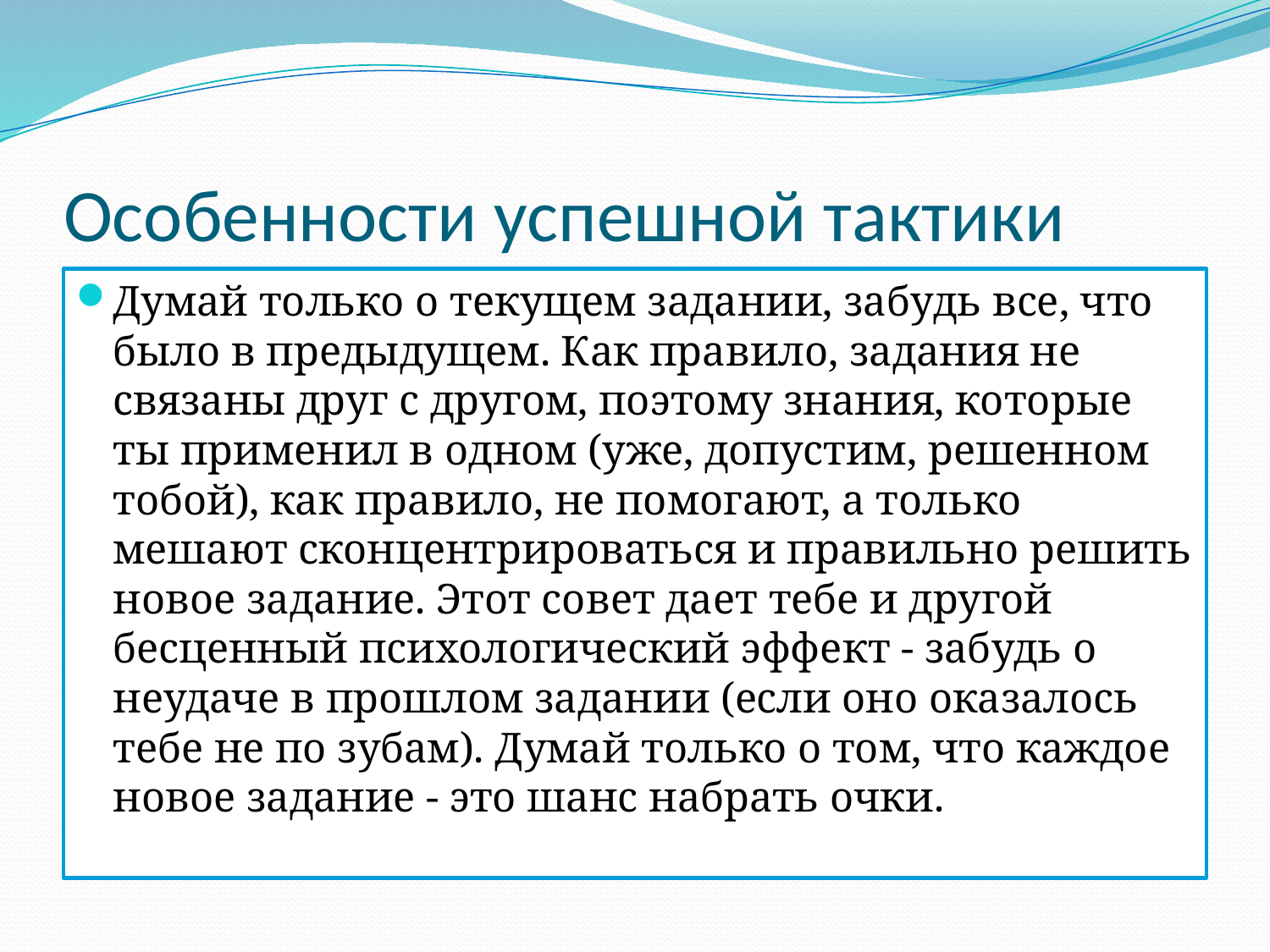

# Особенности успешной тактики
Думай только о текущем задании, забудь все, что было в предыдущем. Как правило, задания не связаны друг с другом, поэтому знания, которые ты применил в одном (уже, допустим, решенном тобой), как правило, не помогают, а только мешают сконцентрироваться и правильно решить новое задание. Этот совет дает тебе и другой бесценный психологический эффект - забудь о неудаче в прошлом задании (если оно оказалось тебе не по зубам). Думай только о том, что каждое новое задание - это шанс набрать очки.